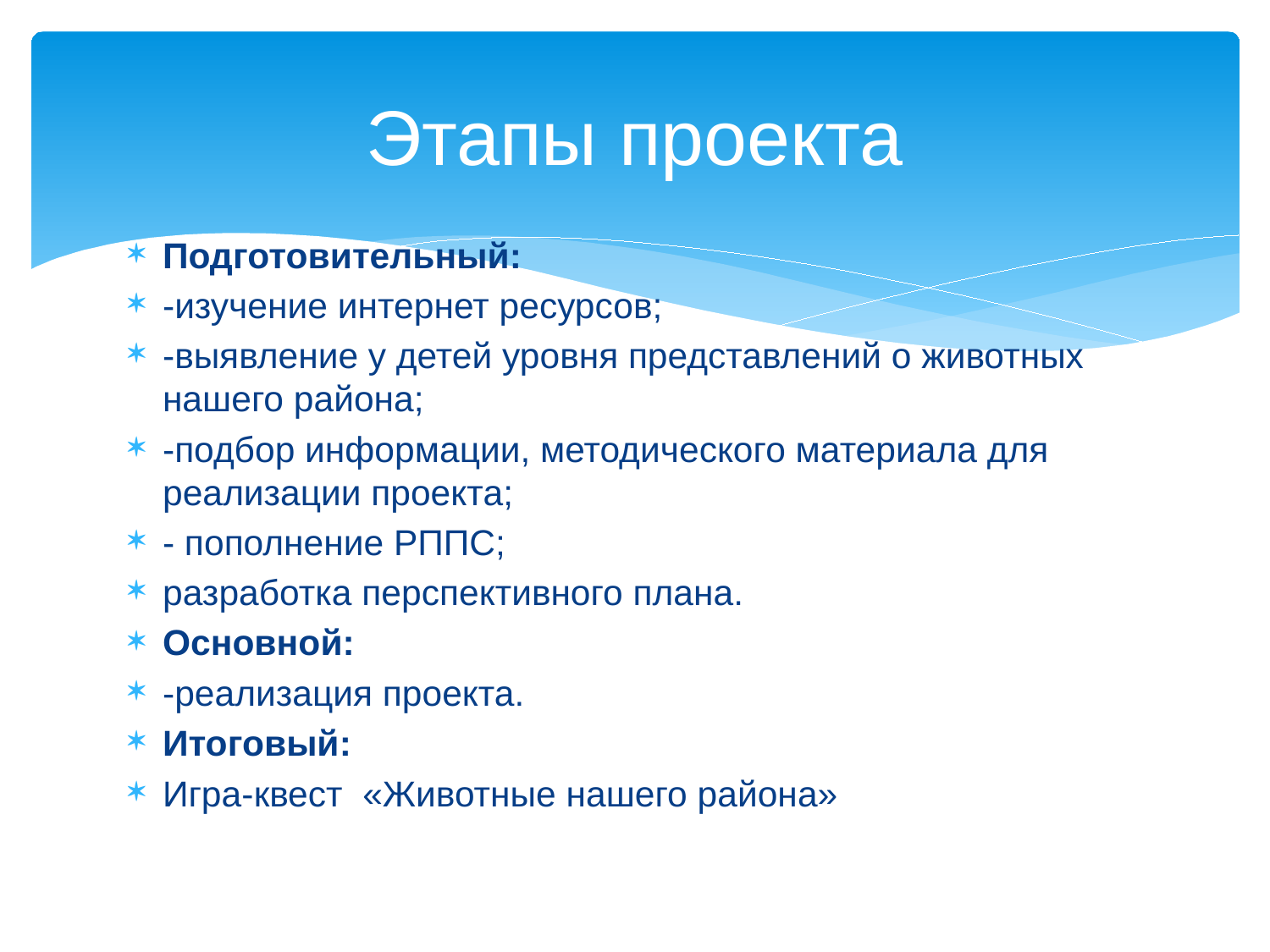

# Этапы проекта
Подготовительный:
-изучение интернет ресурсов;
-выявление у детей уровня представлений о животных нашего района;
-подбор информации, методического материала для реализации проекта;
- пополнение РППС;
разработка перспективного плана.
Основной:
-реализация проекта.
Итоговый:
Игра-квест  «Животные нашего района»